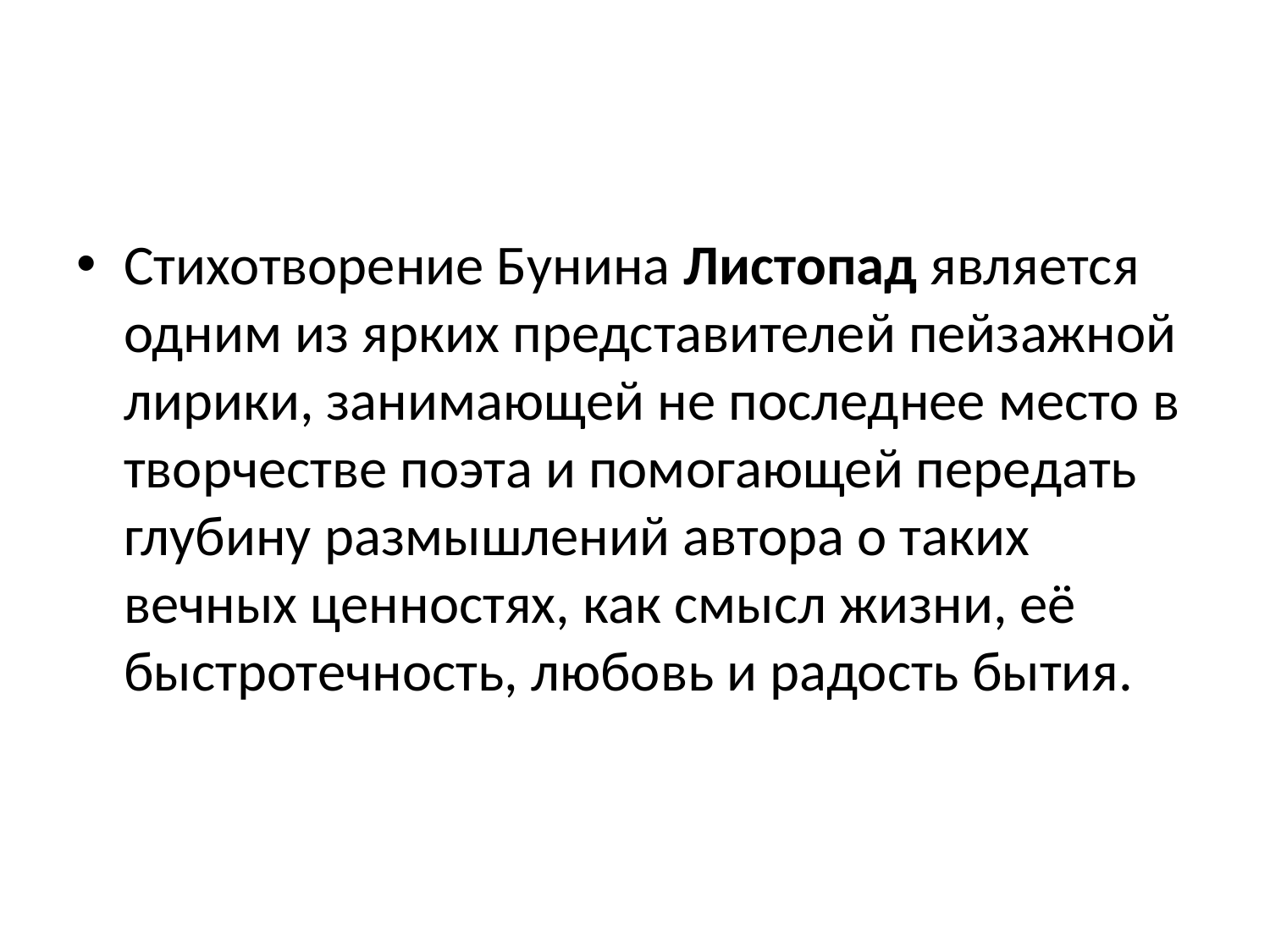

#
Стихотворение Бунина Листопад является одним из ярких представителей пейзажной лирики, занимающей не последнее место в творчестве поэта и помогающей передать глубину размышлений автора о таких вечных ценностях, как смысл жизни, её быстротечность, любовь и радость бытия.